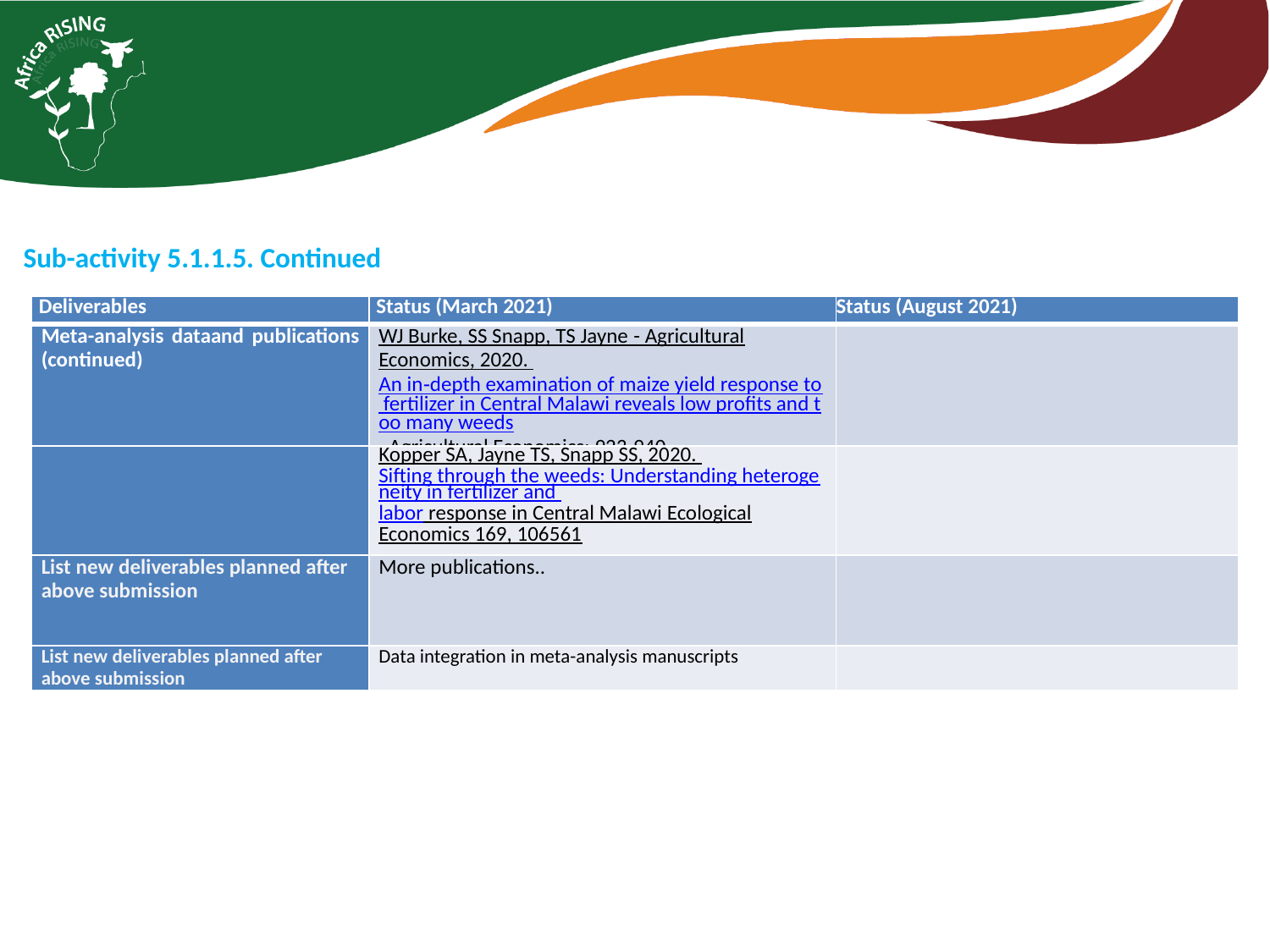

Sub-activity 5.1.1.5. Continued
| Deliverables | Status (March 2021) | Status (August 2021) |
| --- | --- | --- |
| Meta-analysis dataand publications (continued) | WJ Burke, SS Snapp, TS Jayne - Agricultural Economics, 2020. An in‐depth examination of maize yield response to fertilizer in Central Malawi reveals low profits and too many weeds. Agricultural Economics; 923-940 |  |
|  | Kopper SA, Jayne TS, Snapp SS, 2020. Sifting through the weeds: Understanding heterogeneity in fertilizer and labor response in Central Malawi Ecological Economics 169, 106561 |  |
| List new deliverables planned after above submission | More publications.. |  |
| List new deliverables planned after above submission | Data integration in meta-analysis manuscripts |  |